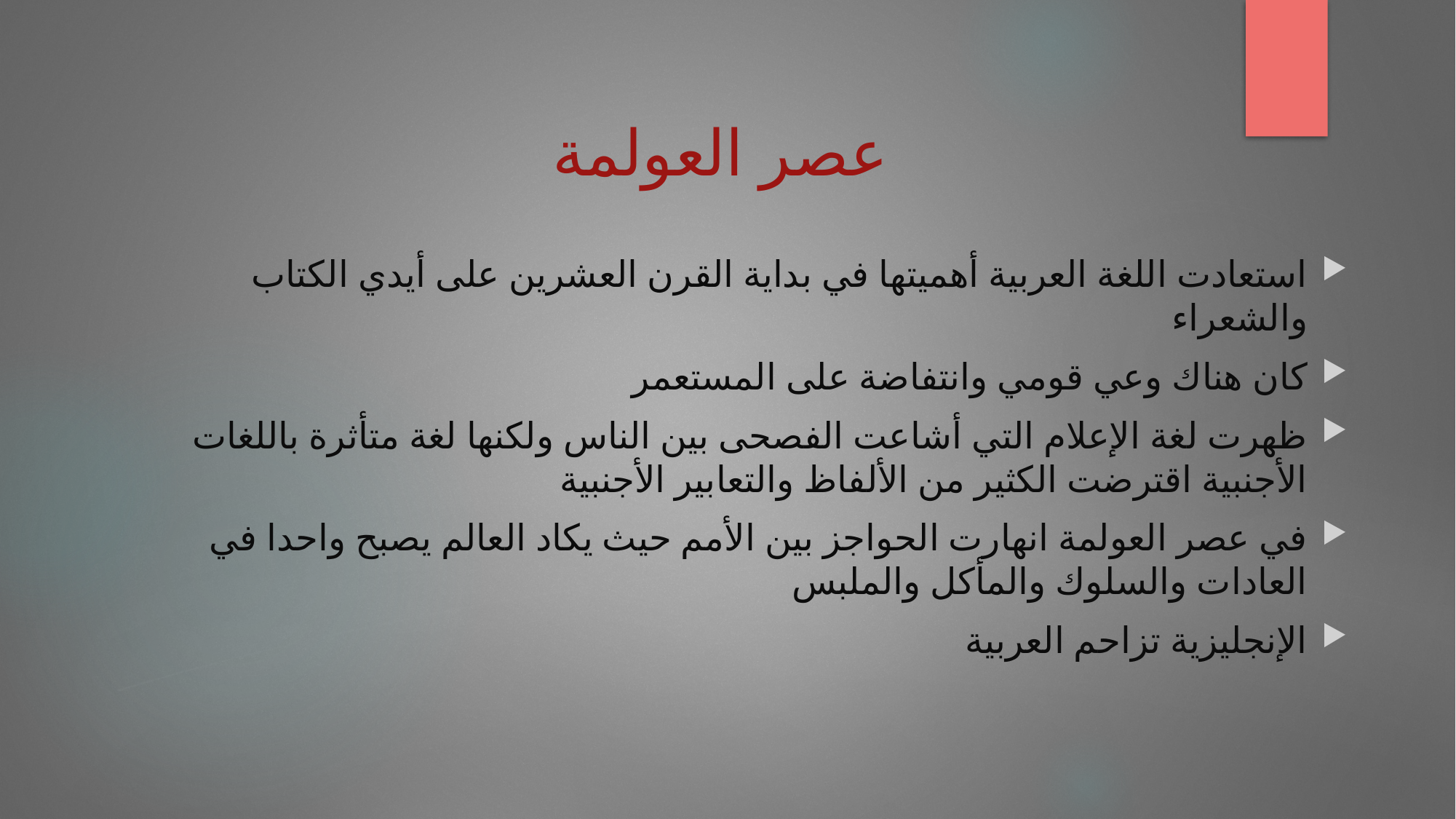

# عصر العولمة
استعادت اللغة العربية أهميتها في بداية القرن العشرين على أيدي الكتاب والشعراء
كان هناك وعي قومي وانتفاضة على المستعمر
ظهرت لغة الإعلام التي أشاعت الفصحى بين الناس ولكنها لغة متأثرة باللغات الأجنبية اقترضت الكثير من الألفاظ والتعابير الأجنبية
في عصر العولمة انهارت الحواجز بين الأمم حيث يكاد العالم يصبح واحدا في العادات والسلوك والمأكل والملبس
الإنجليزية تزاحم العربية